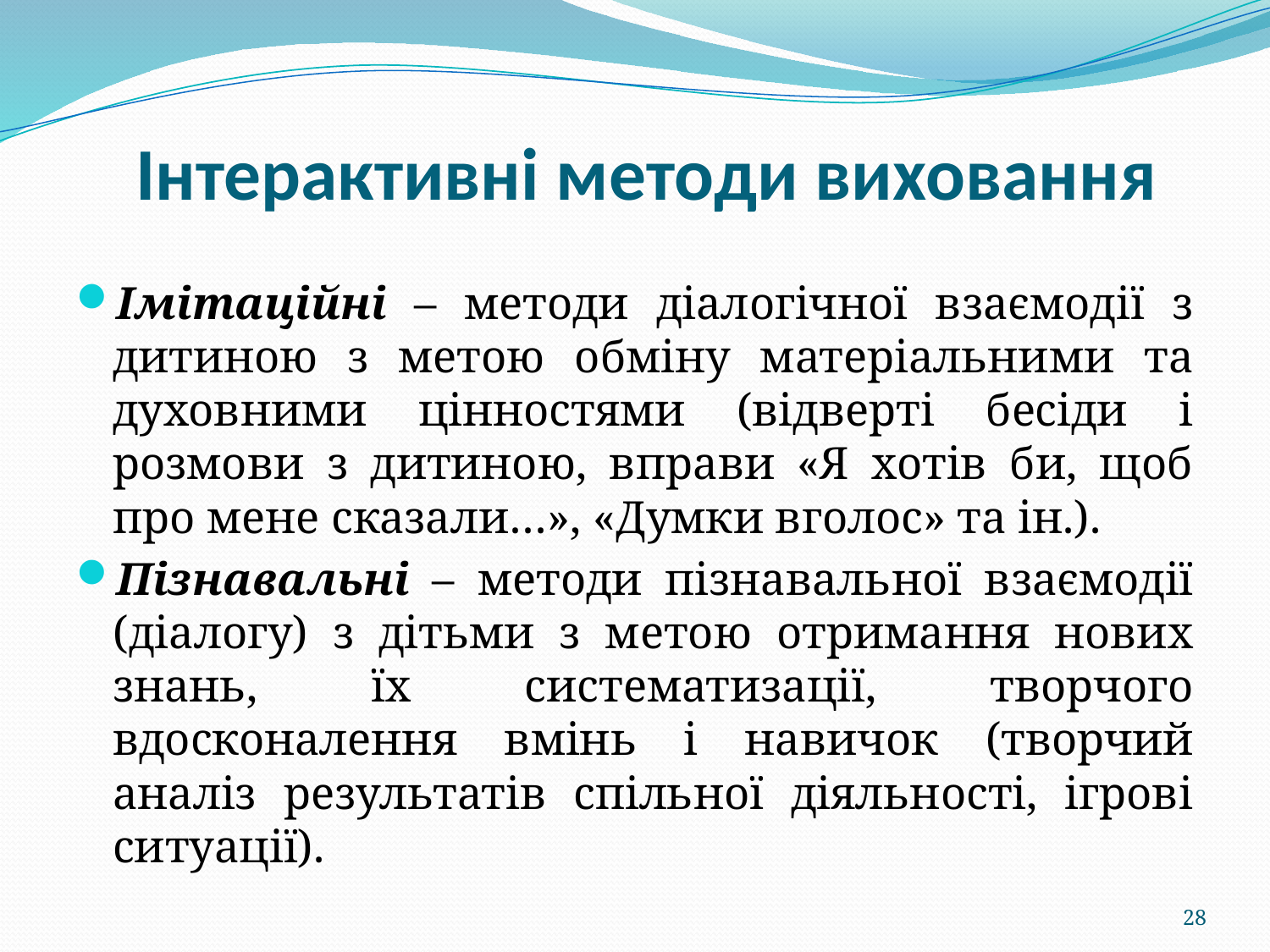

# Інтерактивні методи виховання
Імітаційні – методи діалогічної взаємодії з дитиною з метою обміну матеріальними та духовними цінностями (відверті бесіди і розмови з дитиною, вправи «Я хотів би, щоб про мене сказали…», «Думки вголос» та ін.).
Пізнавальні – методи пізнавальної взаємодії (діалогу) з дітьми з метою отримання нових знань, їх систематизації, творчого вдосконалення вмінь і навичок (творчий аналіз результатів спільної діяльності, ігрові ситуації).

28